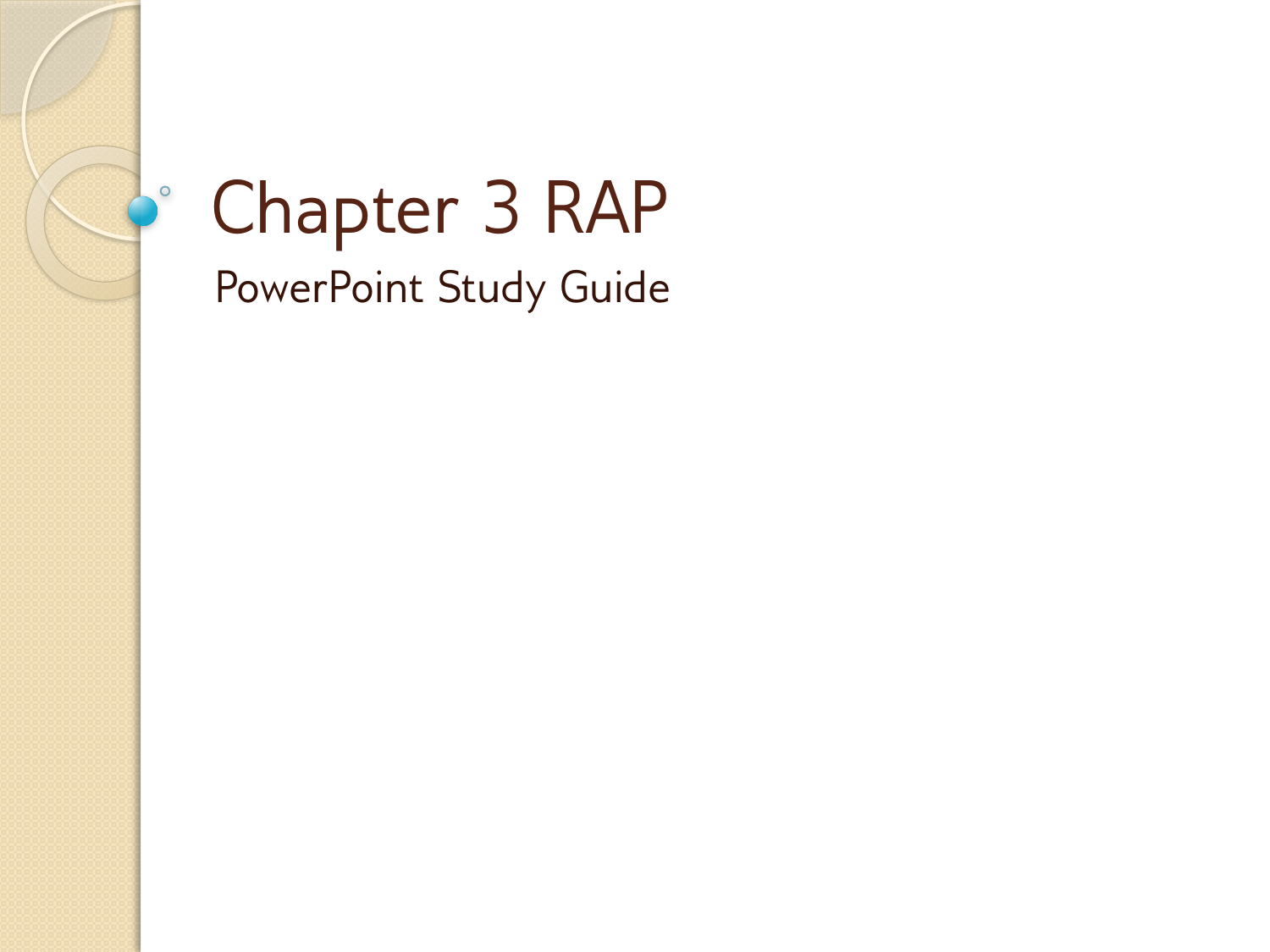

# Chapter 3 RAP
PowerPoint Study Guide